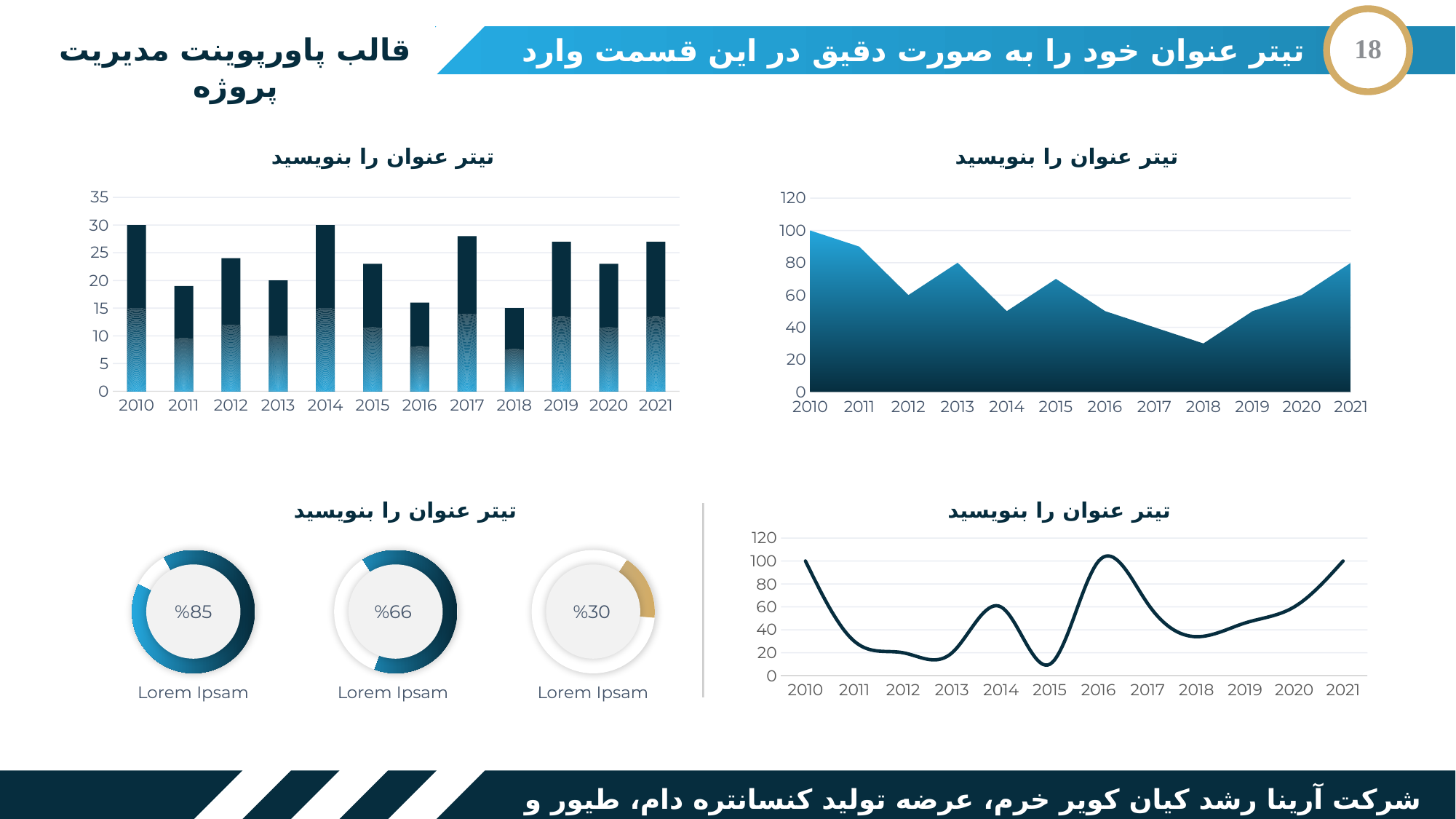

قالب پاورپوینت مدیریت پروژه
تیتر عنوان خود را به صورت دقیق در این قسمت وارد نمایید
18

تیتر عنوان را بنویسید
تیتر عنوان را بنویسید

### Chart

| Category | Series 1 |
|---|---|
| 2010 | 30.0 |
| 2011 | 19.0 |
| 2012 | 24.0 |
| 2013 | 20.0 |
| 2014 | 30.0 |
| 2015 | 23.0 |
| 2016 | 16.0 |
| 2017 | 28.0 |
| 2018 | 15.0 |
| 2019 | 27.0 |
| 2020 | 23.0 |
| 2021 | 27.0 |

### Chart

| Category | Series 1 |
|---|---|
| 2010 | 100.0 |
| 2011 | 90.0 |
| 2012 | 60.0 |
| 2013 | 80.0 |
| 2014 | 50.0 |
| 2015 | 70.0 |
| 2016 | 50.0 |
| 2017 | 40.0 |
| 2018 | 30.0 |
| 2019 | 50.0 |
| 2020 | 60.0 |
| 2021 | 80.0 |
تیتر عنوان را بنویسید
تیتر عنوان را بنویسید

### Chart

| Category | Series 1 |
|---|---|
| 2010 | 100.0 |
| 2011 | 30.0 |
| 2012 | 20.0 |
| 2013 | 20.0 |
| 2014 | 60.0 |
| 2015 | 10.0 |
| 2016 | 100.0 |
| 2017 | 63.0 |
| 2018 | 34.0 |
| 2019 | 46.0 |
| 2020 | 60.0 |
| 2021 | 100.0 |

%85
%66
%30
Lorem Ipsam
Lorem Ipsam
Lorem Ipsam
شرکت آرینا رشد کیان کویر خرم، عرضه تولید کنسانتره دام، طیور و آبزیان